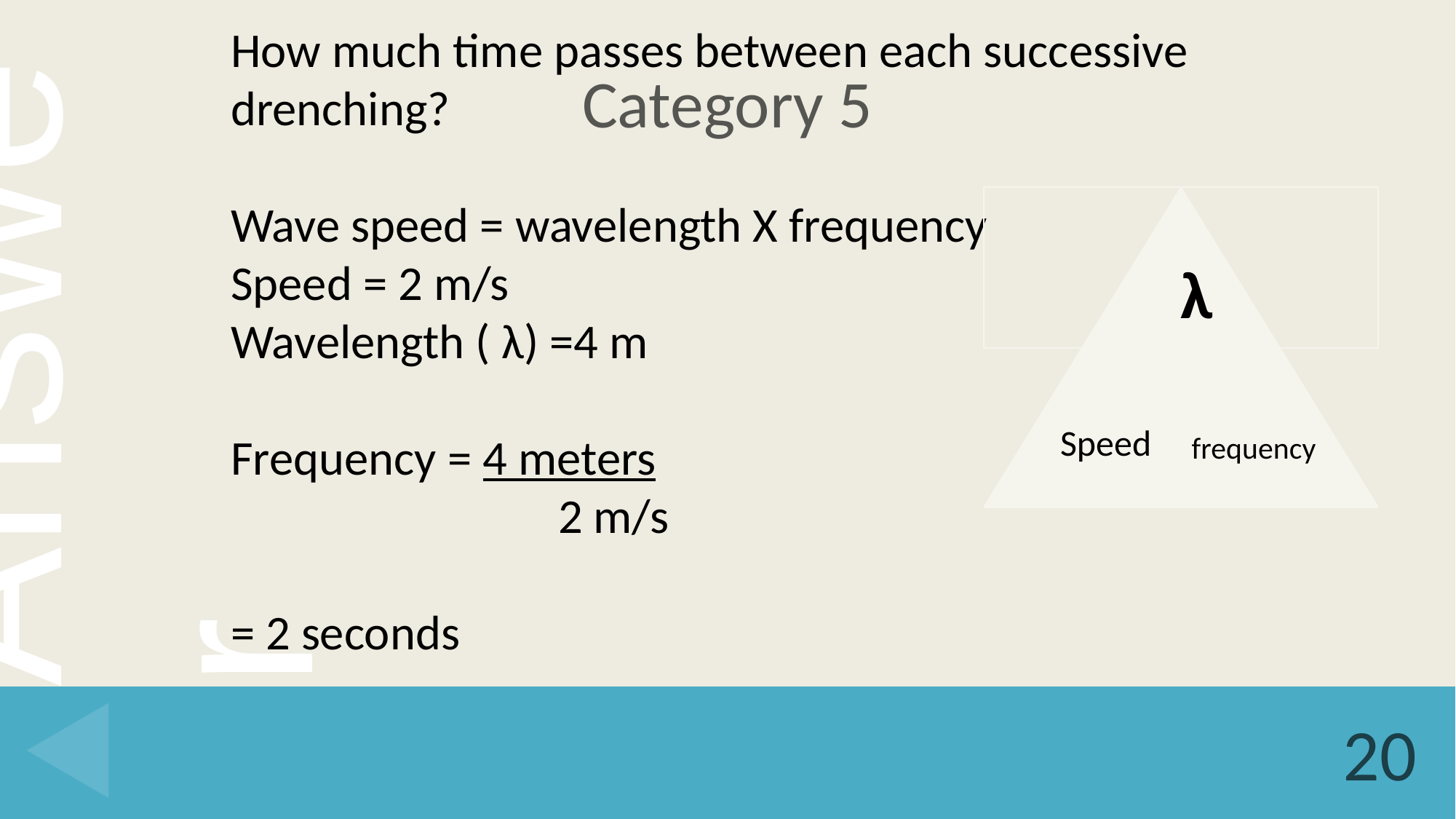

# Category 5

How much time passes between each successive drenching?

Wave speed = wavelength X frequency
Speed = 2 m/s
Wavelength ( λ) =4 m

Frequency = 4 meters
			2 m/s

= 2 seconds

λ
Speed
frequency
20